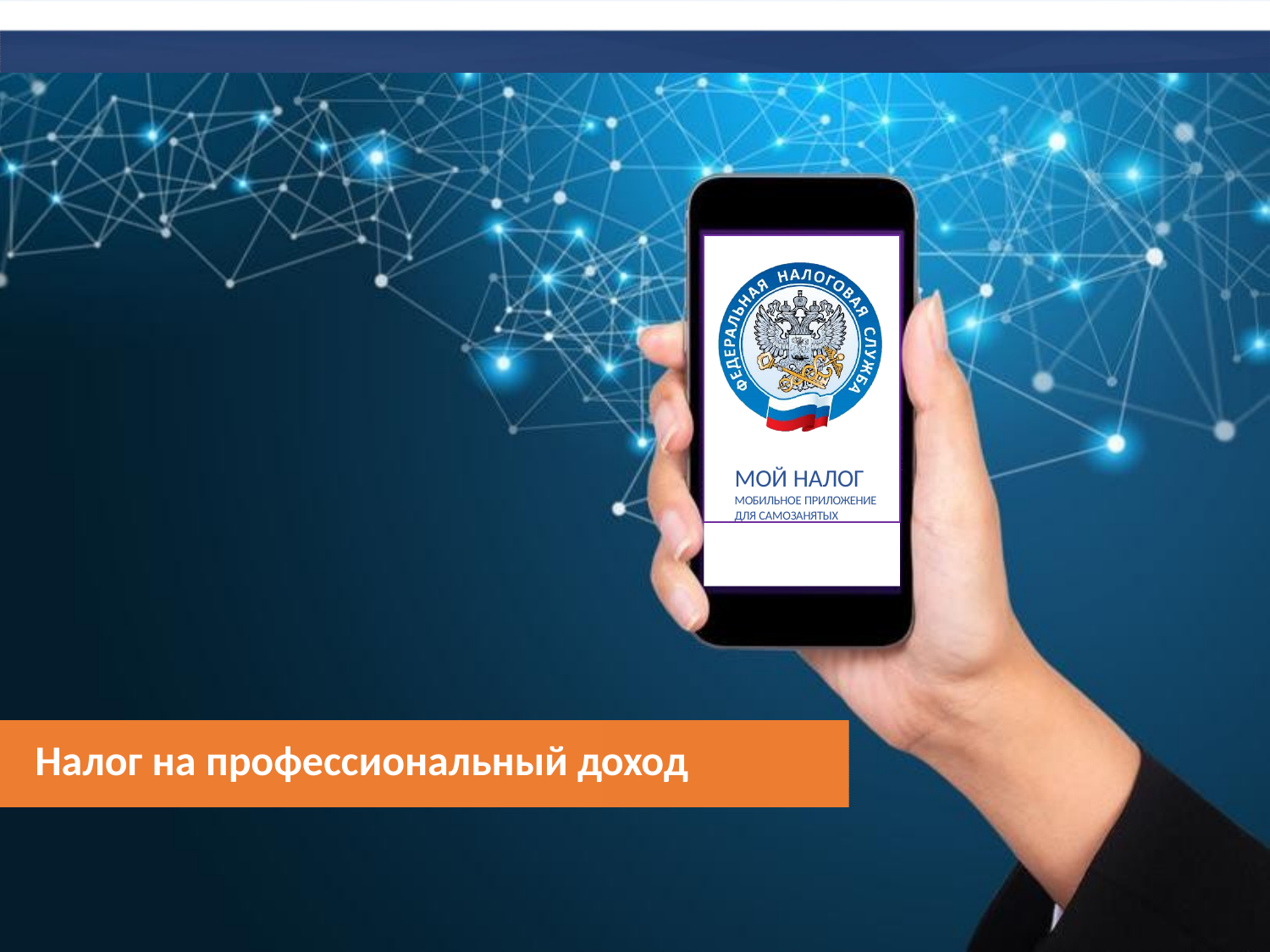

МОЙ НАЛОГ
МОБИЛЬНОЕ ПРИЛОЖЕНИЕ  ДЛЯ САМОЗАНЯТЫХ

Налог на профессиональный доход